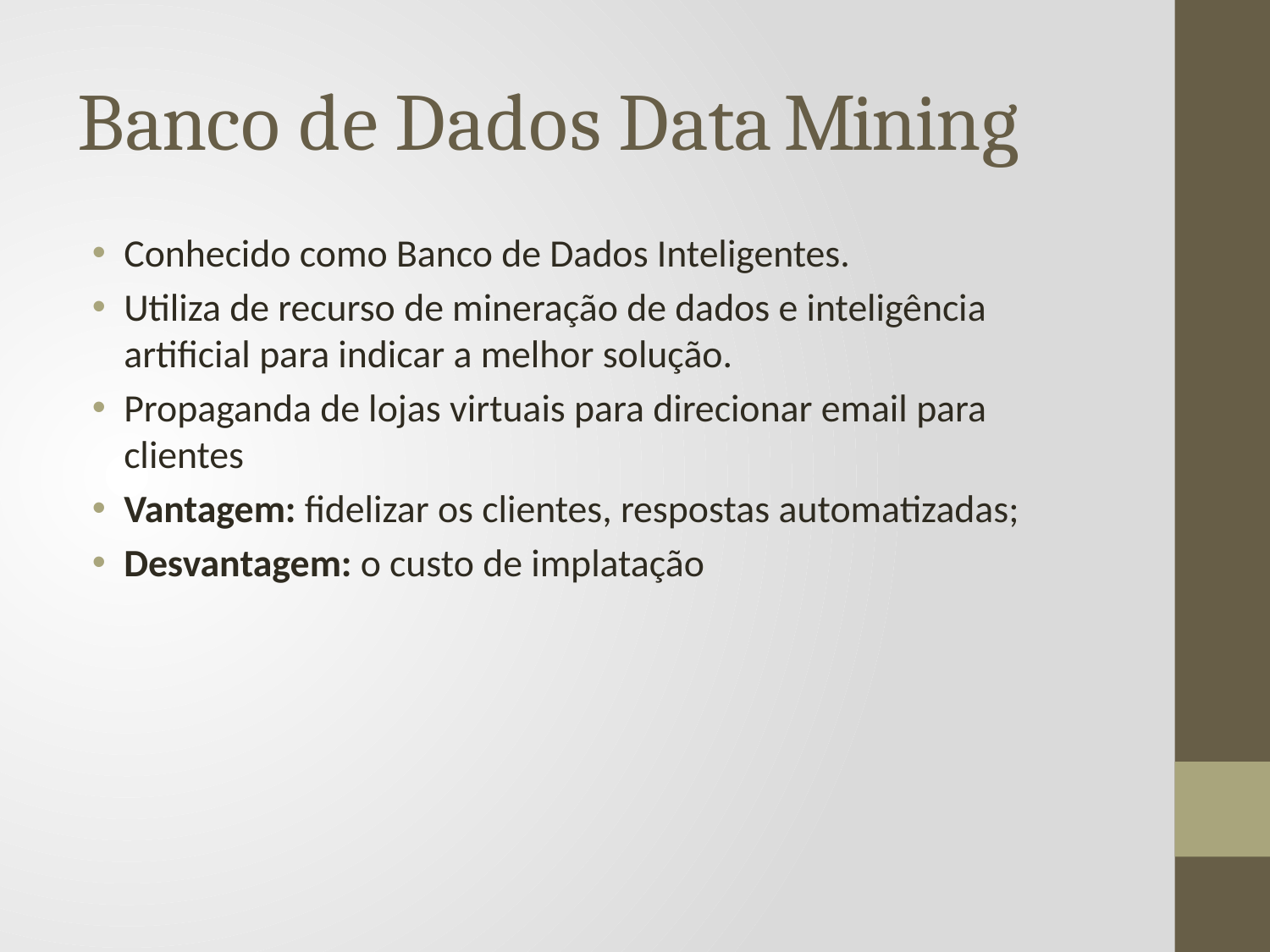

# Banco de Dados Data Mining
Conhecido como Banco de Dados Inteligentes.
Utiliza de recurso de mineração de dados e inteligência artificial para indicar a melhor solução.
Propaganda de lojas virtuais para direcionar email para clientes
Vantagem: fidelizar os clientes, respostas automatizadas;
Desvantagem: o custo de implatação